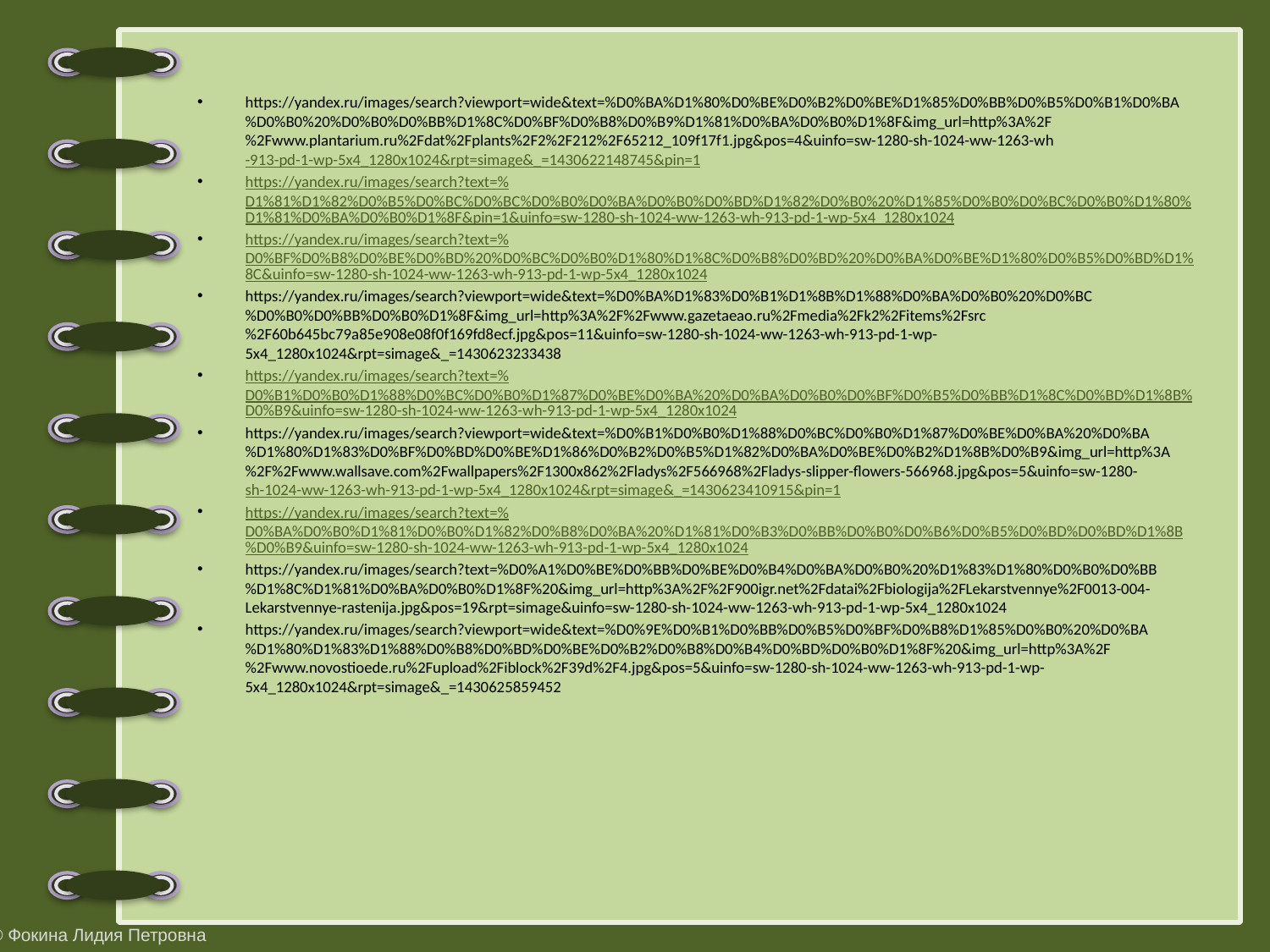

https://yandex.ru/images/search?viewport=wide&text=%D0%BA%D1%80%D0%BE%D0%B2%D0%BE%D1%85%D0%BB%D0%B5%D0%B1%D0%BA%D0%B0%20%D0%B0%D0%BB%D1%8C%D0%BF%D0%B8%D0%B9%D1%81%D0%BA%D0%B0%D1%8F&img_url=http%3A%2F%2Fwww.plantarium.ru%2Fdat%2Fplants%2F2%2F212%2F65212_109f17f1.jpg&pos=4&uinfo=sw-1280-sh-1024-ww-1263-wh-913-pd-1-wp-5x4_1280x1024&rpt=simage&_=1430622148745&pin=1
https://yandex.ru/images/search?text=%D1%81%D1%82%D0%B5%D0%BC%D0%BC%D0%B0%D0%BA%D0%B0%D0%BD%D1%82%D0%B0%20%D1%85%D0%B0%D0%BC%D0%B0%D1%80%D1%81%D0%BA%D0%B0%D1%8F&pin=1&uinfo=sw-1280-sh-1024-ww-1263-wh-913-pd-1-wp-5x4_1280x1024
https://yandex.ru/images/search?text=%D0%BF%D0%B8%D0%BE%D0%BD%20%D0%BC%D0%B0%D1%80%D1%8C%D0%B8%D0%BD%20%D0%BA%D0%BE%D1%80%D0%B5%D0%BD%D1%8C&uinfo=sw-1280-sh-1024-ww-1263-wh-913-pd-1-wp-5x4_1280x1024
https://yandex.ru/images/search?viewport=wide&text=%D0%BA%D1%83%D0%B1%D1%8B%D1%88%D0%BA%D0%B0%20%D0%BC%D0%B0%D0%BB%D0%B0%D1%8F&img_url=http%3A%2F%2Fwww.gazetaeao.ru%2Fmedia%2Fk2%2Fitems%2Fsrc%2F60b645bc79a85e908e08f0f169fd8ecf.jpg&pos=11&uinfo=sw-1280-sh-1024-ww-1263-wh-913-pd-1-wp-5x4_1280x1024&rpt=simage&_=1430623233438
https://yandex.ru/images/search?text=%D0%B1%D0%B0%D1%88%D0%BC%D0%B0%D1%87%D0%BE%D0%BA%20%D0%BA%D0%B0%D0%BF%D0%B5%D0%BB%D1%8C%D0%BD%D1%8B%D0%B9&uinfo=sw-1280-sh-1024-ww-1263-wh-913-pd-1-wp-5x4_1280x1024
https://yandex.ru/images/search?viewport=wide&text=%D0%B1%D0%B0%D1%88%D0%BC%D0%B0%D1%87%D0%BE%D0%BA%20%D0%BA%D1%80%D1%83%D0%BF%D0%BD%D0%BE%D1%86%D0%B2%D0%B5%D1%82%D0%BA%D0%BE%D0%B2%D1%8B%D0%B9&img_url=http%3A%2F%2Fwww.wallsave.com%2Fwallpapers%2F1300x862%2Fladys%2F566968%2Fladys-slipper-flowers-566968.jpg&pos=5&uinfo=sw-1280-sh-1024-ww-1263-wh-913-pd-1-wp-5x4_1280x1024&rpt=simage&_=1430623410915&pin=1
https://yandex.ru/images/search?text=%D0%BA%D0%B0%D1%81%D0%B0%D1%82%D0%B8%D0%BA%20%D1%81%D0%B3%D0%BB%D0%B0%D0%B6%D0%B5%D0%BD%D0%BD%D1%8B%D0%B9&uinfo=sw-1280-sh-1024-ww-1263-wh-913-pd-1-wp-5x4_1280x1024
https://yandex.ru/images/search?text=%D0%A1%D0%BE%D0%BB%D0%BE%D0%B4%D0%BA%D0%B0%20%D1%83%D1%80%D0%B0%D0%BB%D1%8C%D1%81%D0%BA%D0%B0%D1%8F%20&img_url=http%3A%2F%2F900igr.net%2Fdatai%2Fbiologija%2FLekarstvennye%2F0013-004-Lekarstvennye-rastenija.jpg&pos=19&rpt=simage&uinfo=sw-1280-sh-1024-ww-1263-wh-913-pd-1-wp-5x4_1280x1024
https://yandex.ru/images/search?viewport=wide&text=%D0%9E%D0%B1%D0%BB%D0%B5%D0%BF%D0%B8%D1%85%D0%B0%20%D0%BA%D1%80%D1%83%D1%88%D0%B8%D0%BD%D0%BE%D0%B2%D0%B8%D0%B4%D0%BD%D0%B0%D1%8F%20&img_url=http%3A%2F%2Fwww.novostioede.ru%2Fupload%2Fiblock%2F39d%2F4.jpg&pos=5&uinfo=sw-1280-sh-1024-ww-1263-wh-913-pd-1-wp-5x4_1280x1024&rpt=simage&_=1430625859452